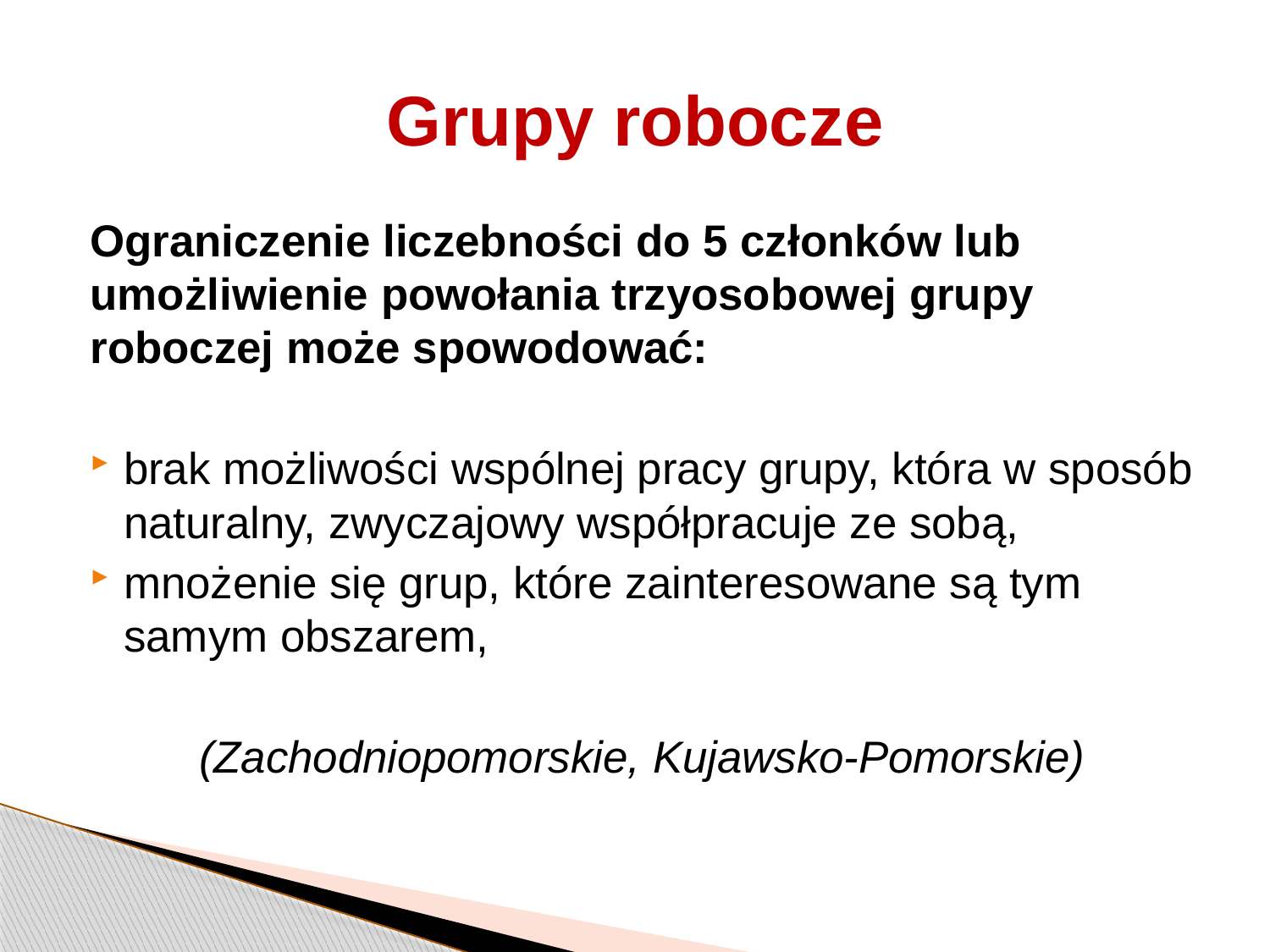

# Grupy robocze
Ograniczenie liczebności do 5 członków lub umożliwienie powołania trzyosobowej grupy roboczej może spowodować:

brak możliwości wspólnej pracy grupy, która w sposób naturalny, zwyczajowy współpracuje ze sobą,
mnożenie się grup, które zainteresowane są tym samym obszarem,

(Zachodniopomorskie, Kujawsko-Pomorskie)